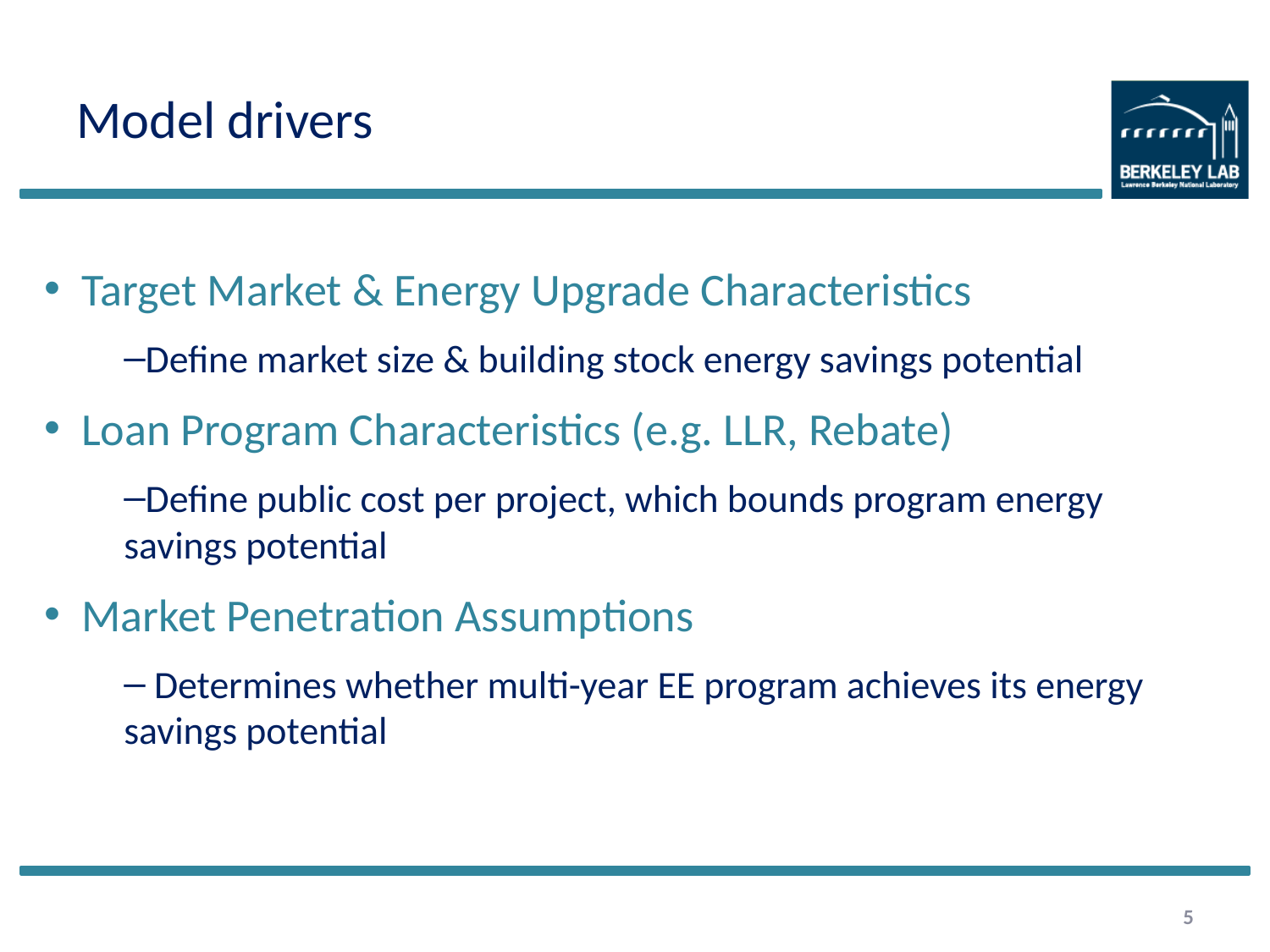

# Model drivers
  Target Market & Energy Upgrade Characteristics
Define market size & building stock energy savings potential
  Loan Program Characteristics (e.g. LLR, Rebate)
Define public cost per project, which bounds program energy savings potential
  Market Penetration Assumptions
 Determines whether multi-year EE program achieves its energy savings potential

5